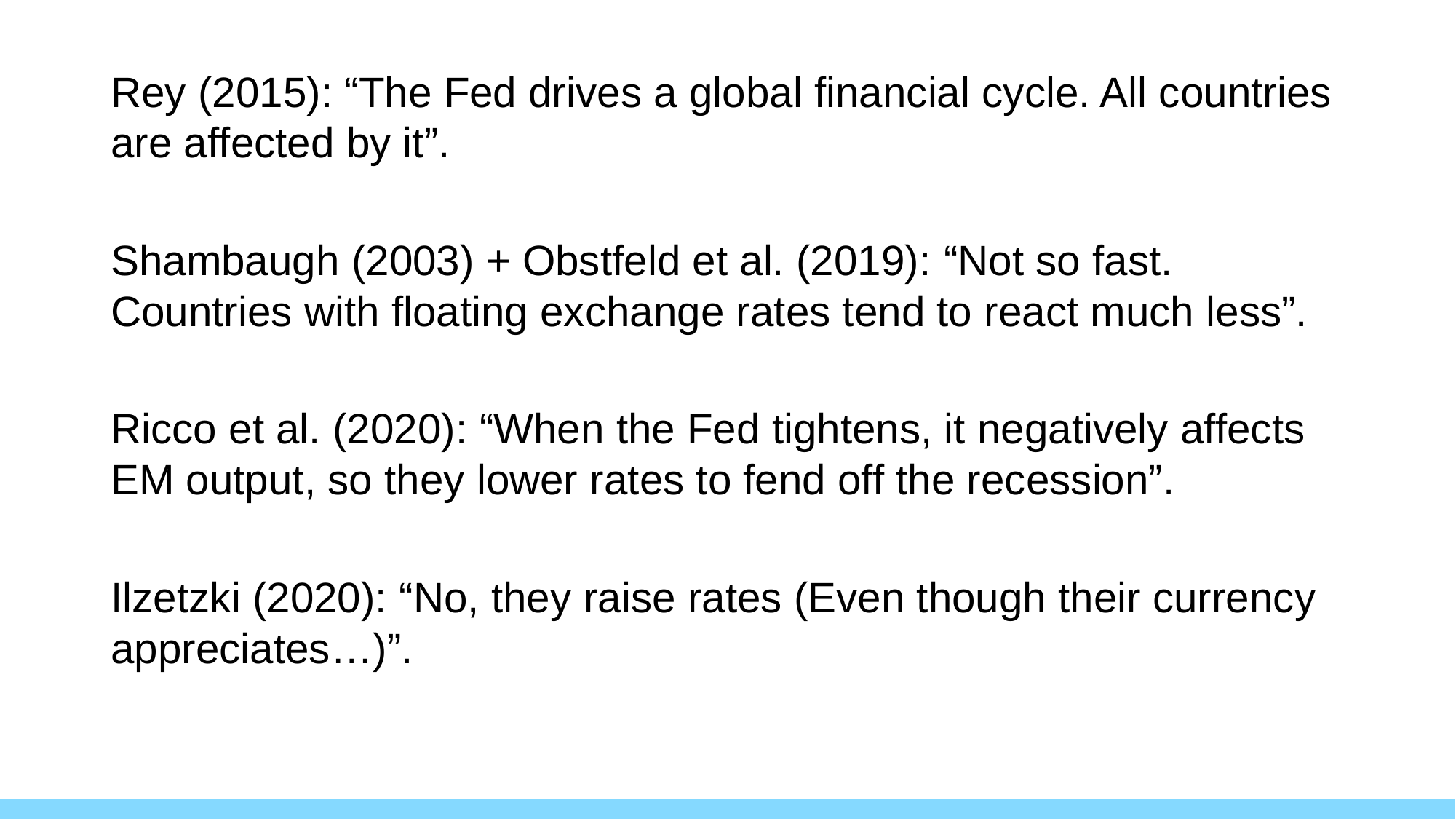

Rey (2015): “The Fed drives a global financial cycle. All countries are affected by it”.

Shambaugh (2003) + Obstfeld et al. (2019): “Not so fast. Countries with floating exchange rates tend to react much less”.

Ricco et al. (2020): “When the Fed tightens, it negatively affects EM output, so they lower rates to fend off the recession”.

Ilzetzki (2020): “No, they raise rates (Even though their currency appreciates…)”.